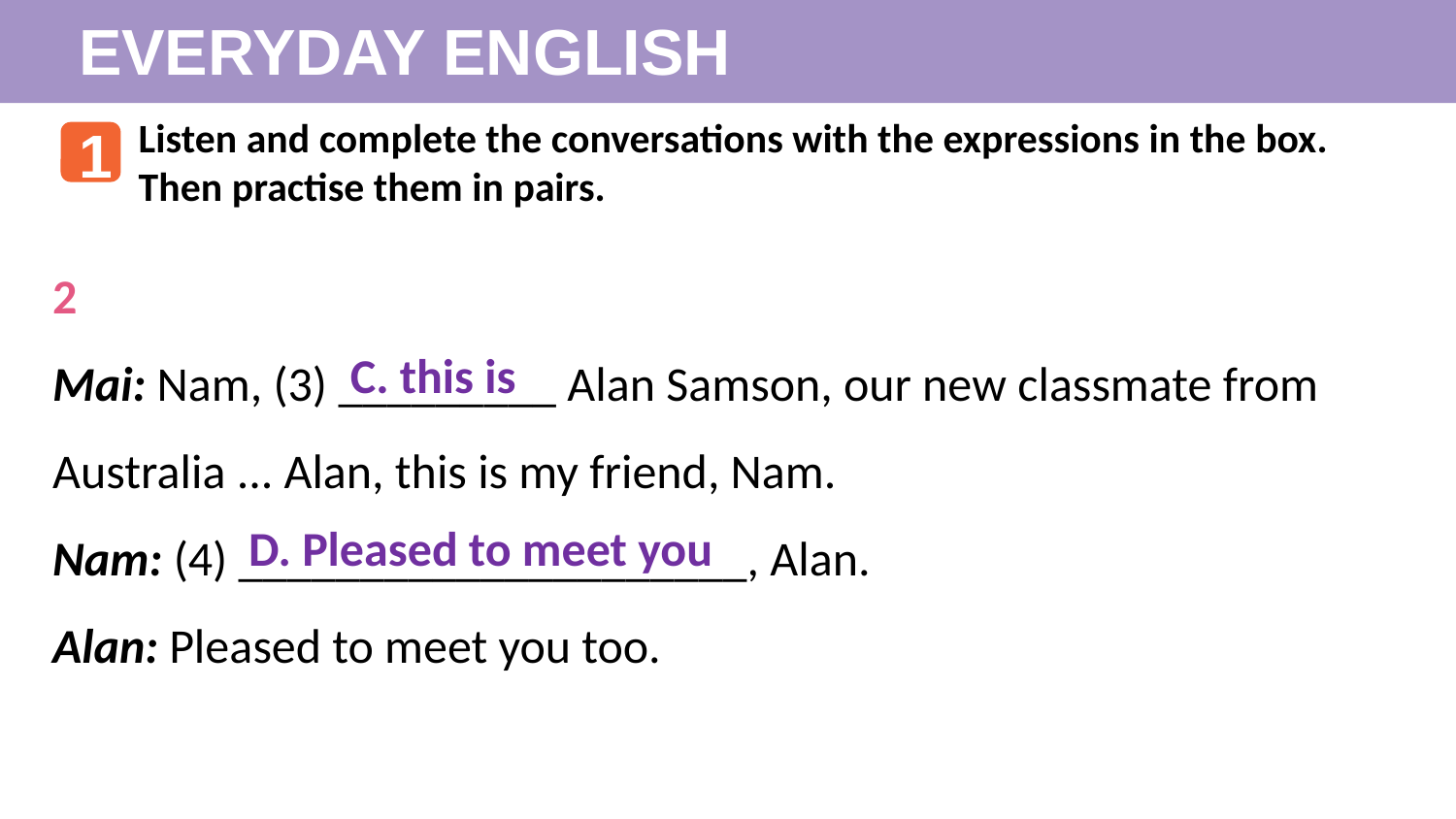

EVERYDAY ENGLISH
Listen and complete the conversations with the expressions in the box. Then practise them in pairs.
1

2
Mai: Nam, (3) _________ Alan Samson, our new classmate from Australia ... Alan, this is my friend, Nam.
Nam: (4) _____________________, Alan.
Alan: Pleased to meet you too.
C. this is
D. Pleased to meet you